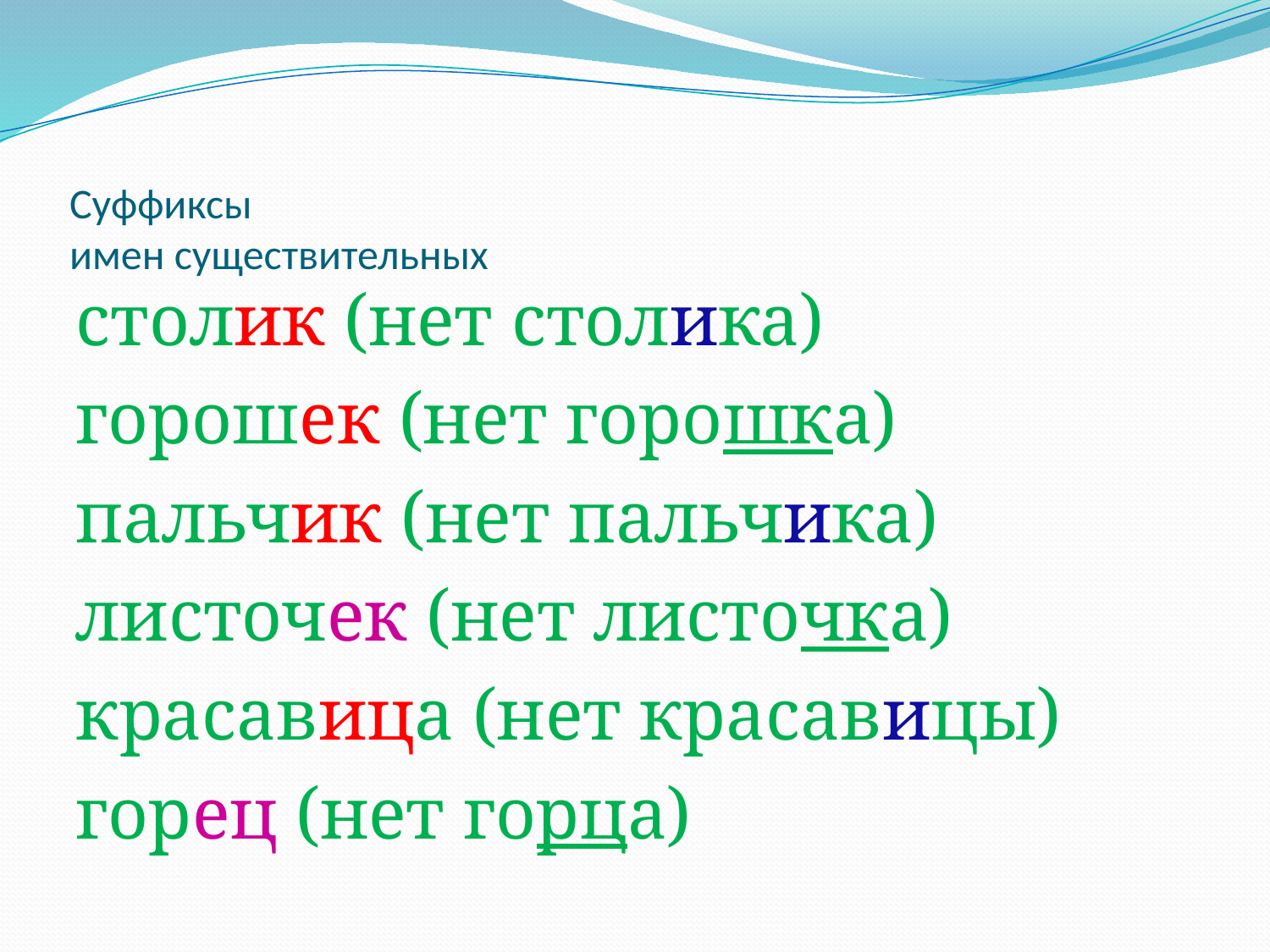

# Суффиксы имен существительных
cтолик (нет столика)
горошек (нет горошка)
пальчик (нет пальчика)
листочек (нет листочка)
красавица (нет красавицы)
горец (нет горца)